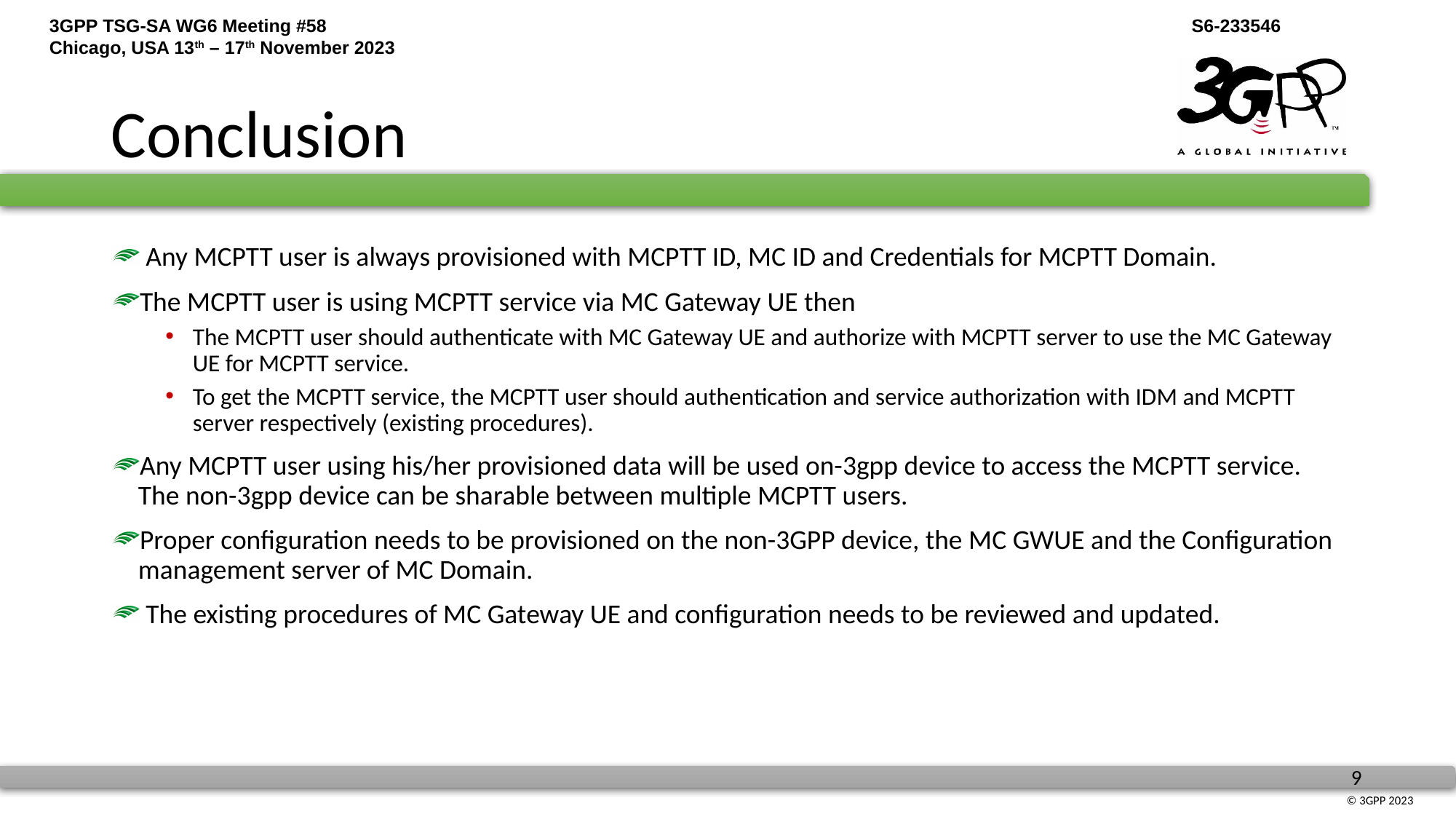

# Conclusion
 Any MCPTT user is always provisioned with MCPTT ID, MC ID and Credentials for MCPTT Domain.
The MCPTT user is using MCPTT service via MC Gateway UE then
The MCPTT user should authenticate with MC Gateway UE and authorize with MCPTT server to use the MC Gateway UE for MCPTT service.
To get the MCPTT service, the MCPTT user should authentication and service authorization with IDM and MCPTT server respectively (existing procedures).
Any MCPTT user using his/her provisioned data will be used on-3gpp device to access the MCPTT service. The non-3gpp device can be sharable between multiple MCPTT users.
Proper configuration needs to be provisioned on the non-3GPP device, the MC GWUE and the Configuration management server of MC Domain.
 The existing procedures of MC Gateway UE and configuration needs to be reviewed and updated.